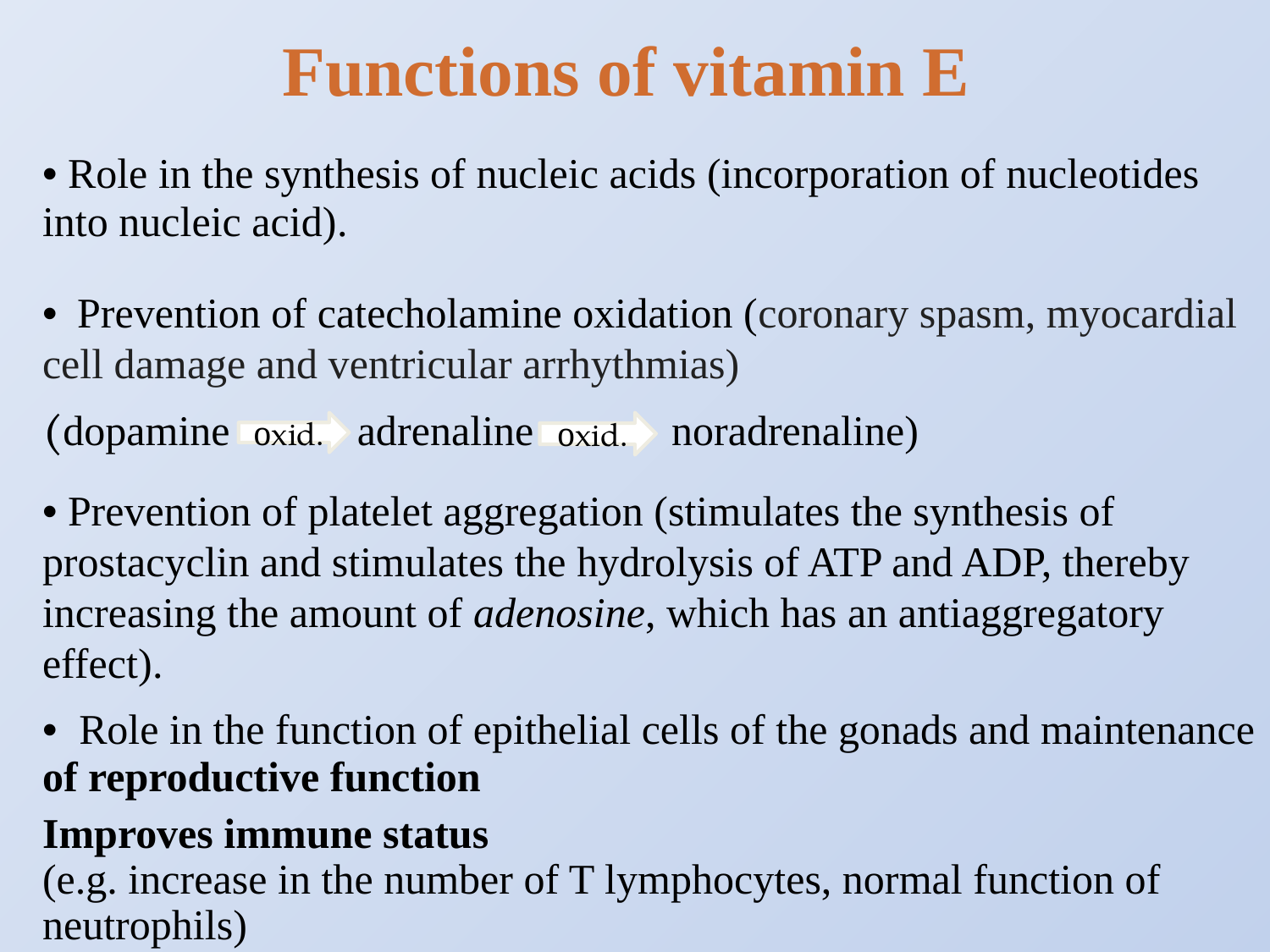

Functions of vitamin E
• Role in the synthesis of nucleic acids (incorporation of nucleotides into nucleic acid).
•  Prevention of catecholamine oxidation (coronary spasm, myocardial cell damage and ventricular arrhythmias)
(dopamine            adrenaline             noradrenaline)
оxid.
оxid.
• Prevention of platelet aggregation (stimulates the synthesis of prostacyclin and stimulates the hydrolysis of ATP and ADP, thereby increasing the amount of adenosine, which has an antiaggregatory effect).
•  Role in the function of epithelial cells of the gonads and maintenance of reproductive function
Improves immune status
(e.g. increase in the number of T lymphocytes, normal function of neutrophils)